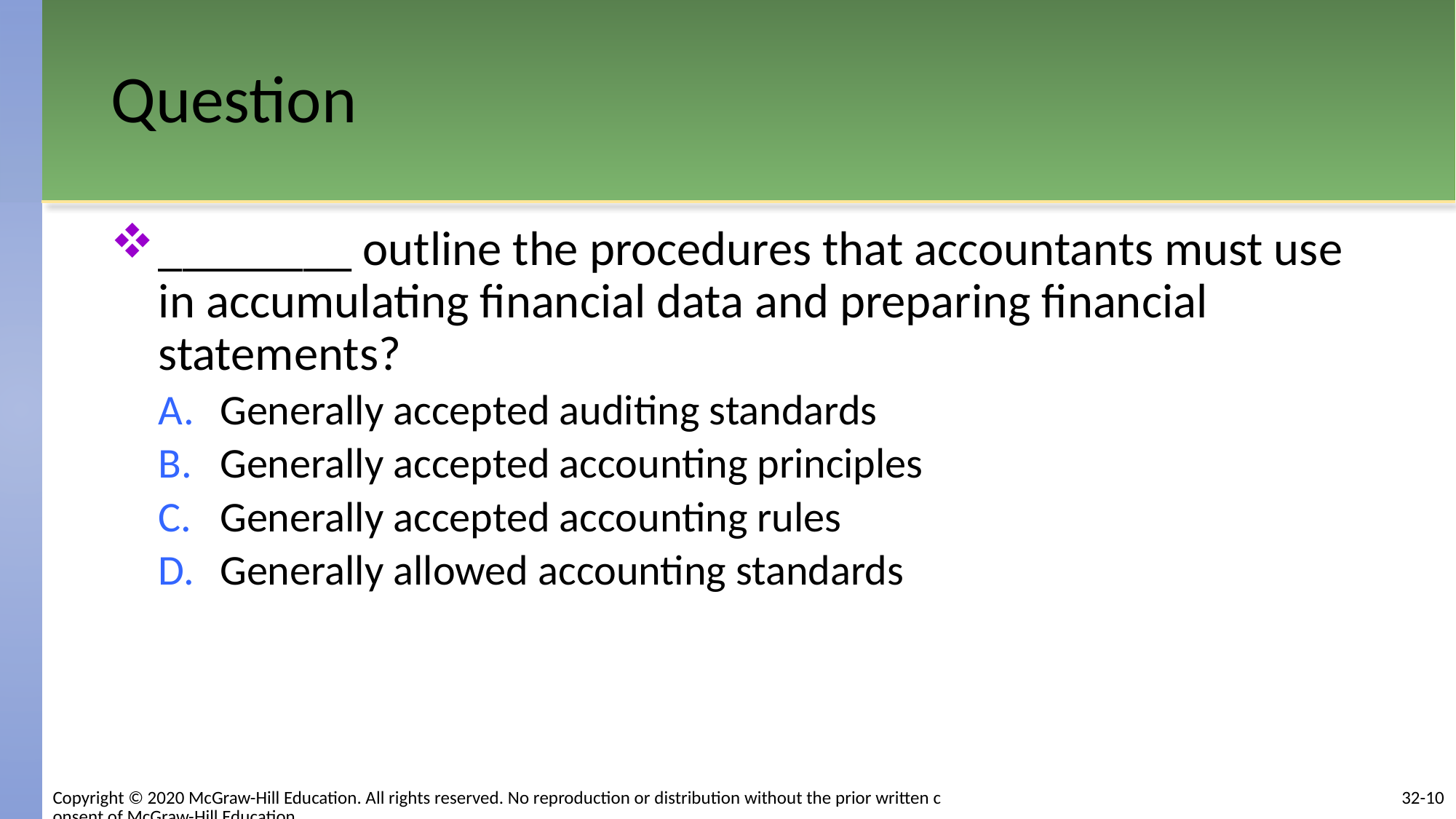

# Question
________ outline the procedures that accountants must use in accumulating financial data and preparing financial statements?
Generally accepted auditing standards
Generally accepted accounting principles
Generally accepted accounting rules
Generally allowed accounting standards
32-10
Copyright © 2020 McGraw-Hill Education. All rights reserved. No reproduction or distribution without the prior written consent of McGraw-Hill Education.